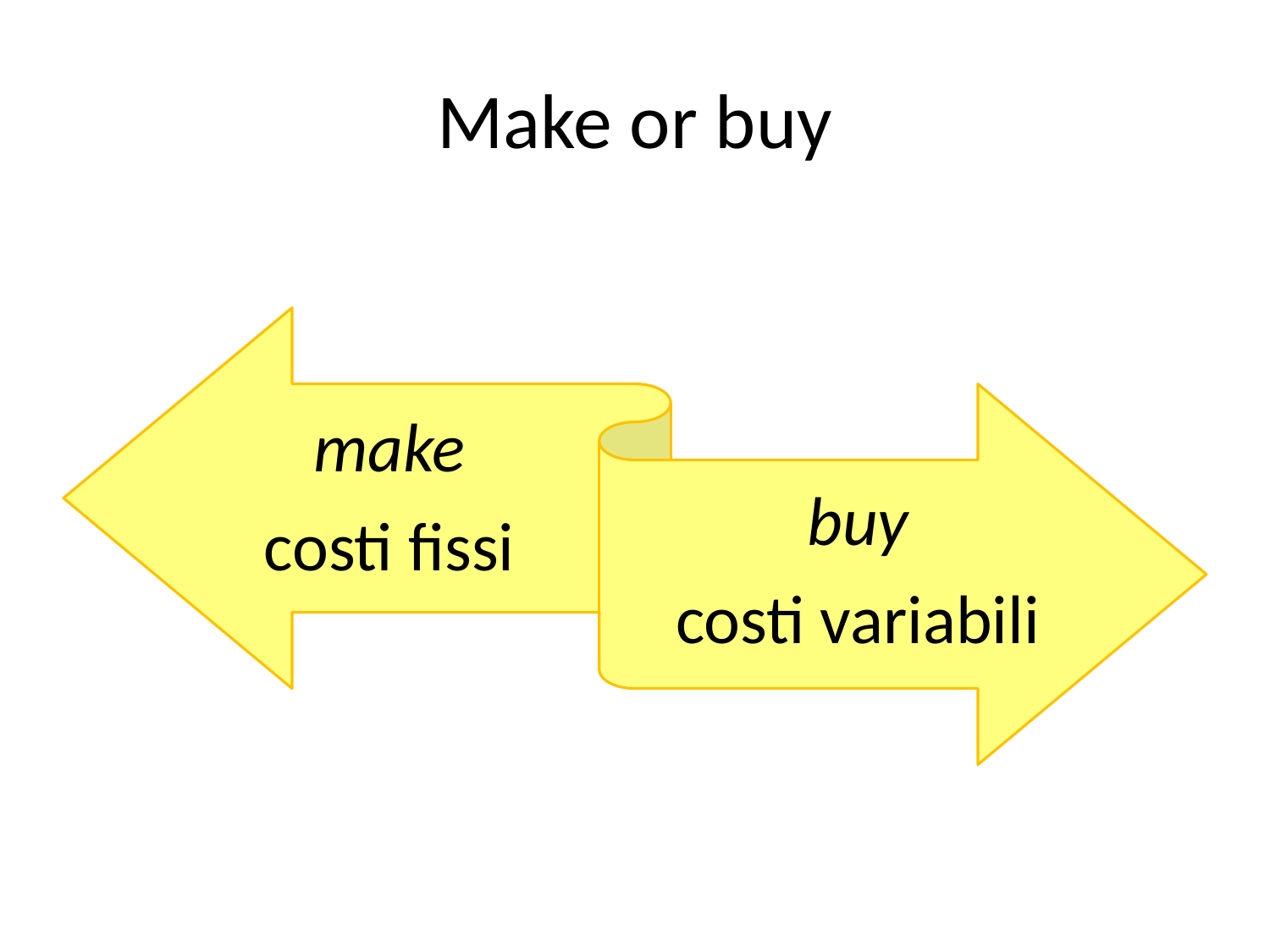

# Make or buy
make
costi fissi
buy
costi variabili